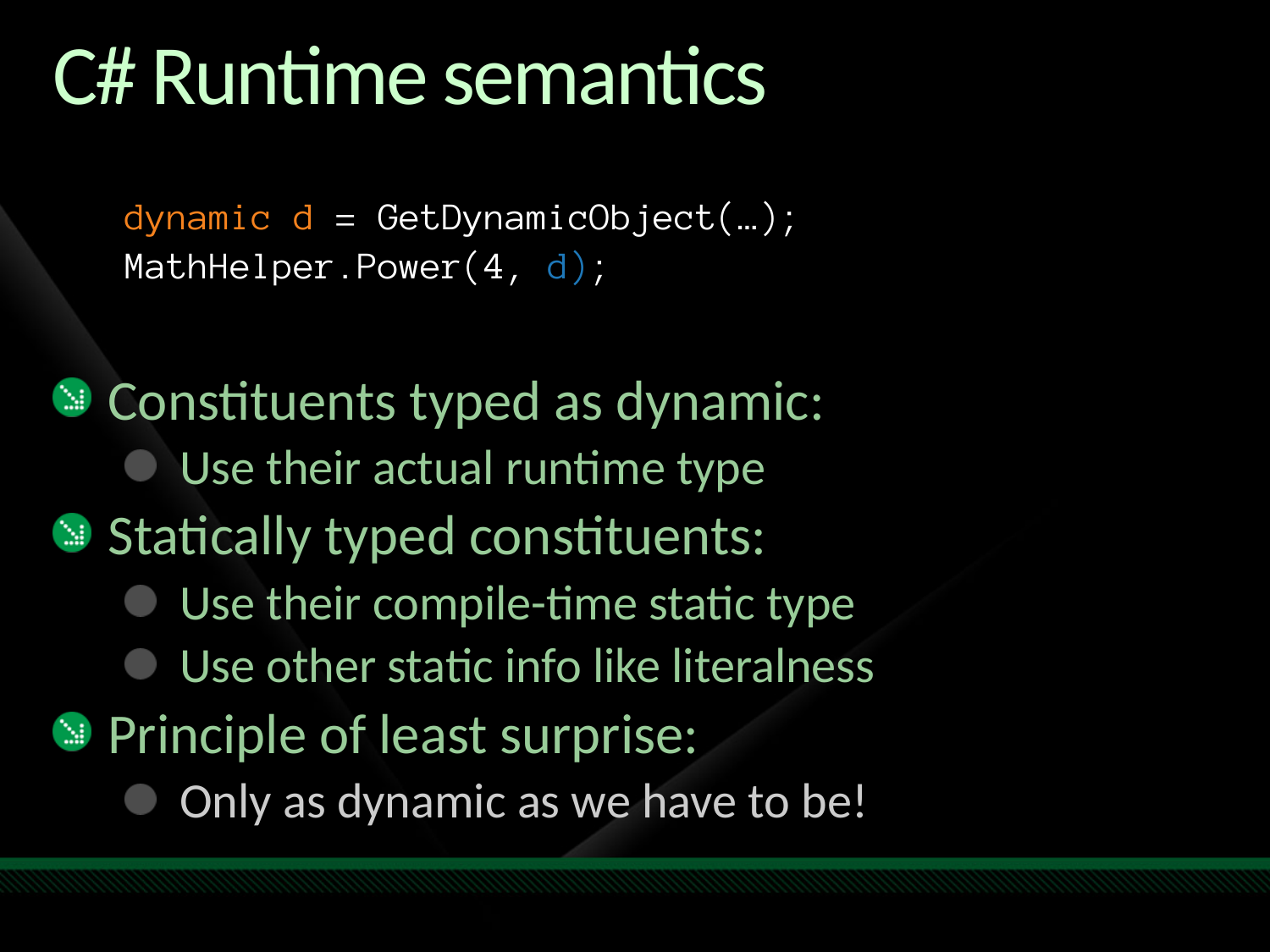

# C# Runtime semantics
dynamic d = GetDynamicObject(…);
MathHelper.Power(4, d);

Constituents typed as dynamic:
Use their actual runtime type
Statically typed constituents:
Use their compile-time static type
Use other static info like literalness
Principle of least surprise:
Only as dynamic as we have to be!